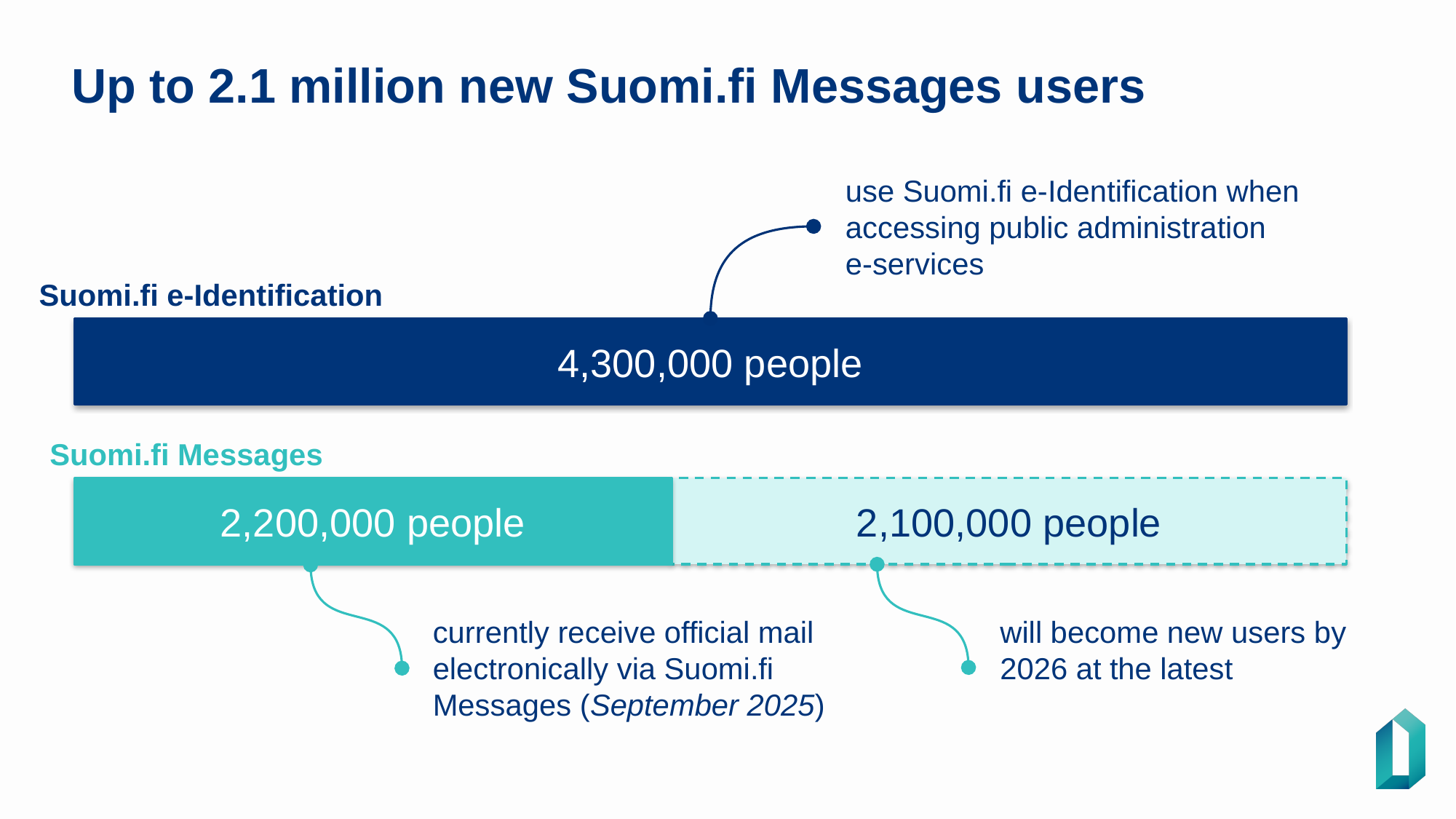

# Up to 2.1 million new Suomi.fi Messages users
use Suomi.fi e-Identification when accessing public administration e-services
Suomi.fi e-Identification
4,300,000 people
Suomi.fi Messages
2,200,000 people
2,100,000 people
currently receive official mail electronically via Suomi.fi Messages (September 2025)
will become new users by 2026 at the latest